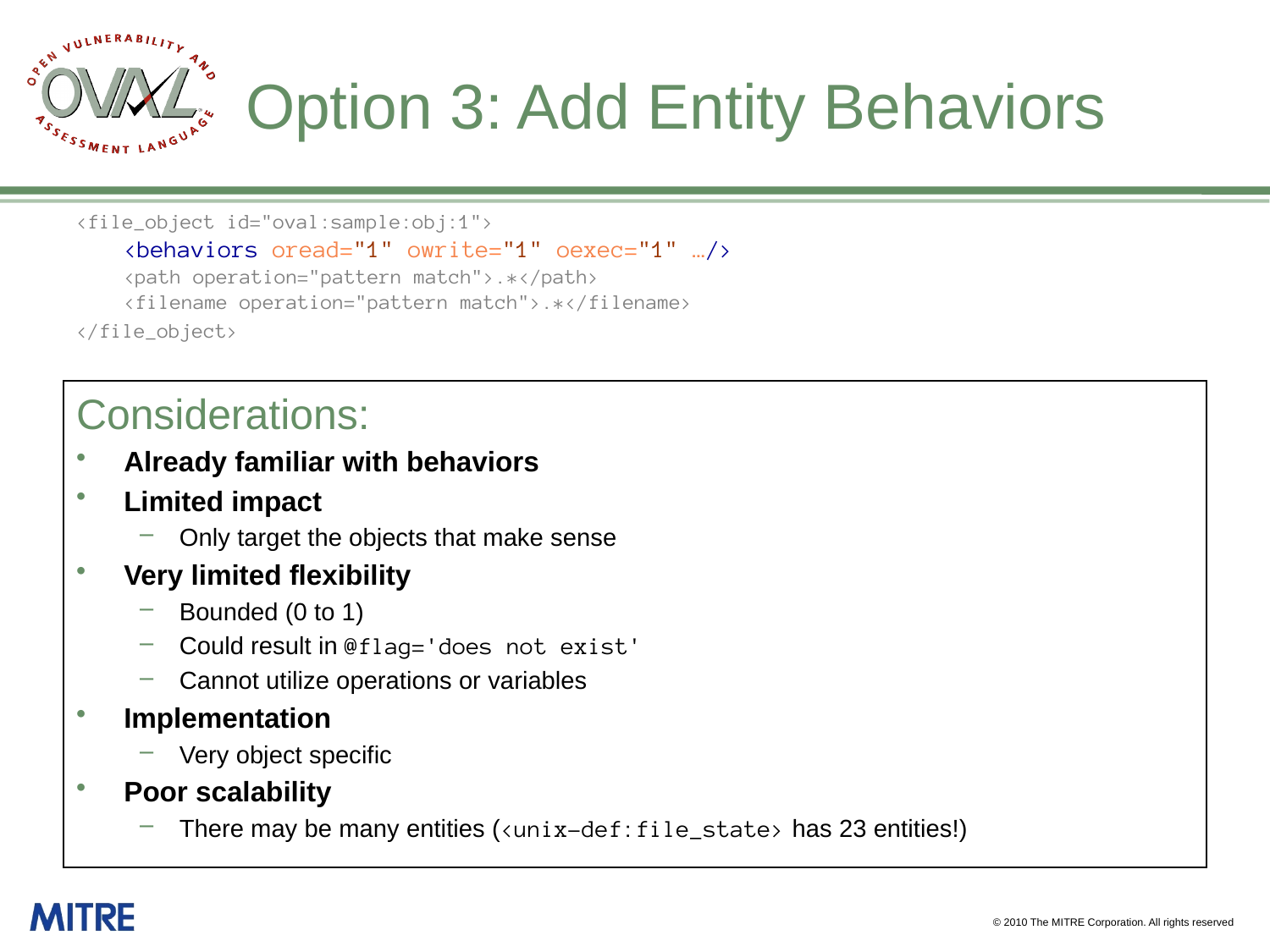

# Option 3: Add Entity Behaviors
<file_object id="oval:sample:obj:1">
<behaviors oread="1" owrite="1" oexec="1" …/>
<path operation="pattern match">.*</path>
<filename operation="pattern match">.*</filename>
</file_object>

Considerations:
Already familiar with behaviors
Limited impact
Only target the objects that make sense
Very limited flexibility
Bounded (0 to 1)
Could result in @flag='does not exist'
Cannot utilize operations or variables
Implementation
Very object specific
Poor scalability
There may be many entities (<unix-def:file_state> has 23 entities!)